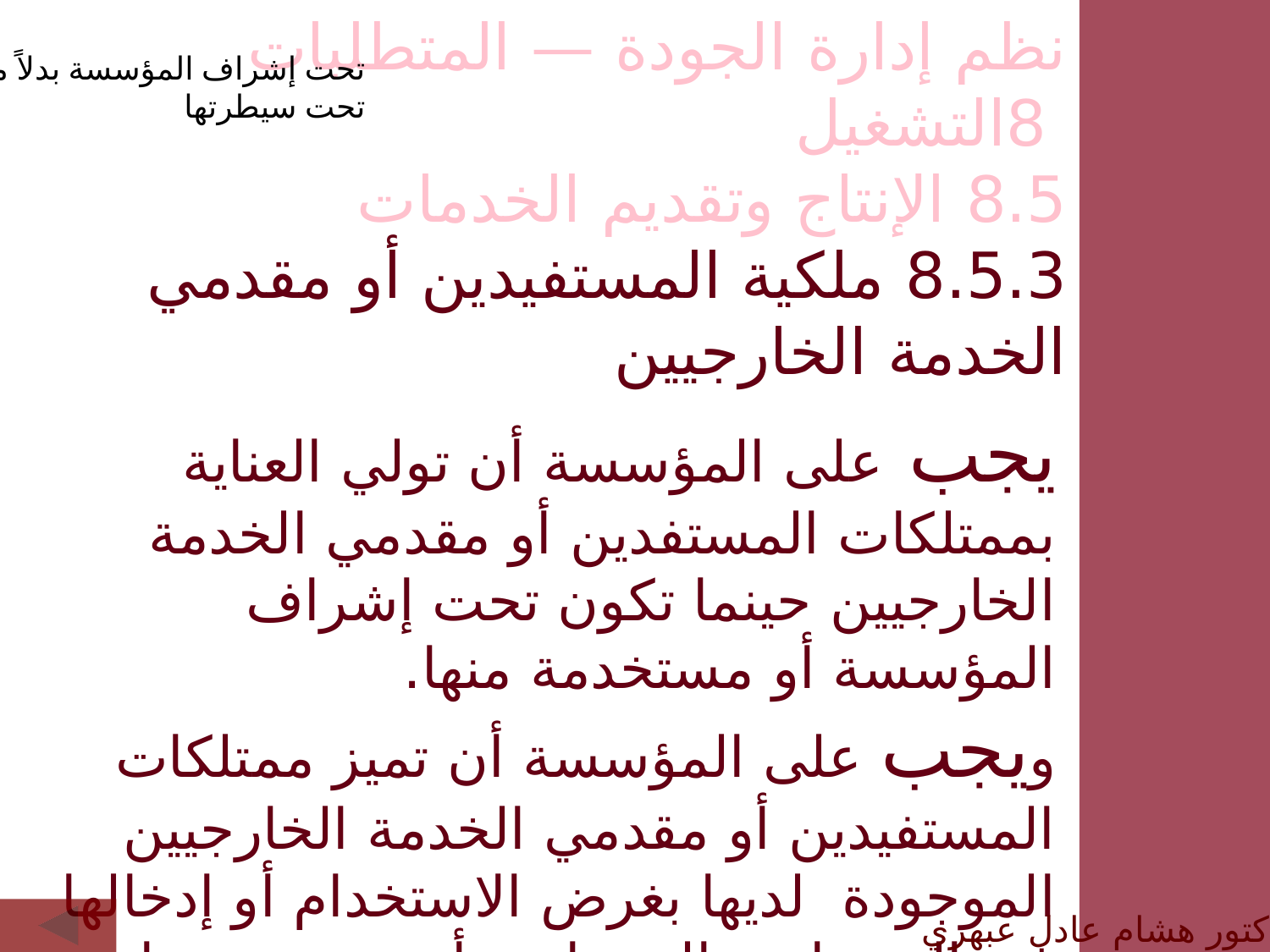

نظم إدارة الجودة — المتطلبات
 8التشغيل
8.5 الإنتاج وتقديم الخدمات
8.5.3 ملكية المستفيدين أو مقدمي الخدمة الخارجيين

تحت إشراف المؤسسة بدلاً من
تحت سيطرتها
يجب على المؤسسة أن تولي العناية بممتلكات المستفدين أو مقدمي الخدمة الخارجيين حينما تكون تحت إشراف المؤسسة أو مستخدمة منها.
ويجب على المؤسسة أن تميز ممتلكات المستفيدين أو مقدمي الخدمة الخارجيين الموجودة  لديها بغرض الاستخدام أو إدخالها في المنتجات والخدمات وأن تتحقق منها وتحميها وتؤمنها.

الدكتور هشام عادل عبهري